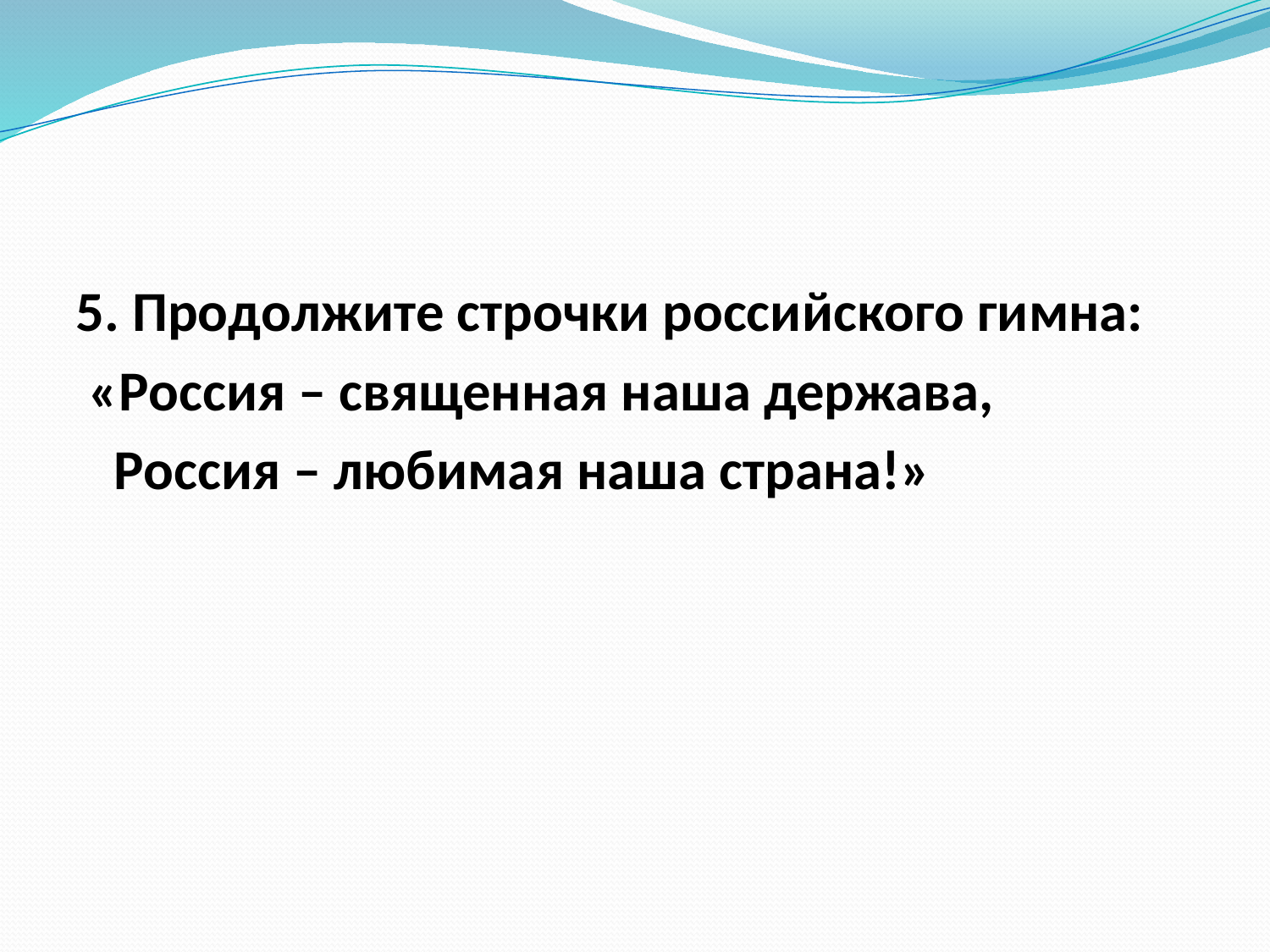

#
5. Продолжите строчки российского гимна:
 «Россия – священная наша держава,
   Россия – любимая наша страна!»